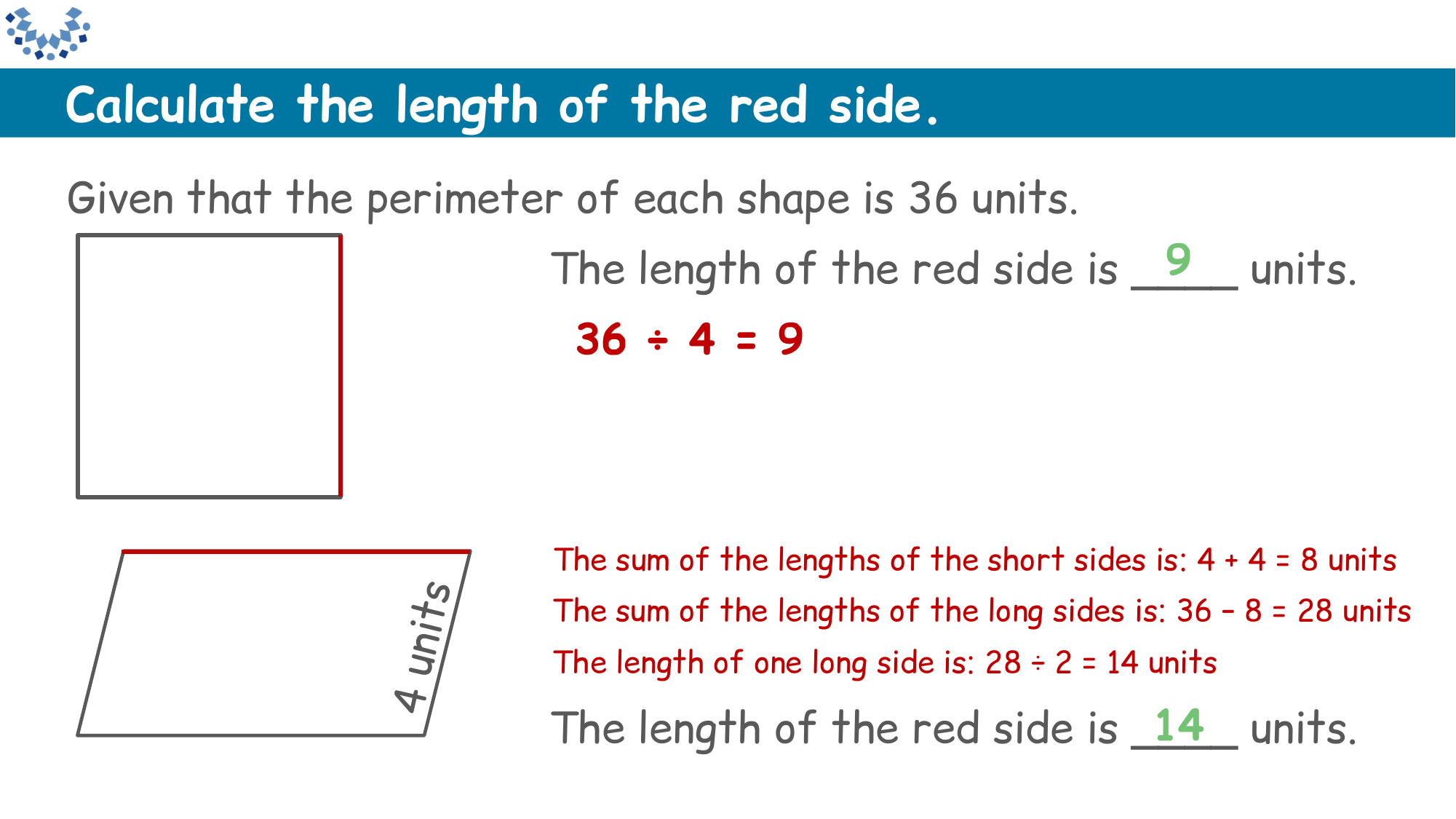

Calculate the length of the red side.
Given that the perimeter of each shape is 36 units.
9
The length of the red side is ____ units.

36 ÷ 4 = 9

The length of the red side is ____ units.
The sum of the lengths of the short sides is: 4 + 4 = 8 units

The sum of the lengths of the long sides is: 36 – 8 = 28 units
4 units
The length of one long side is: 28 ÷ 2 = 14 units
14